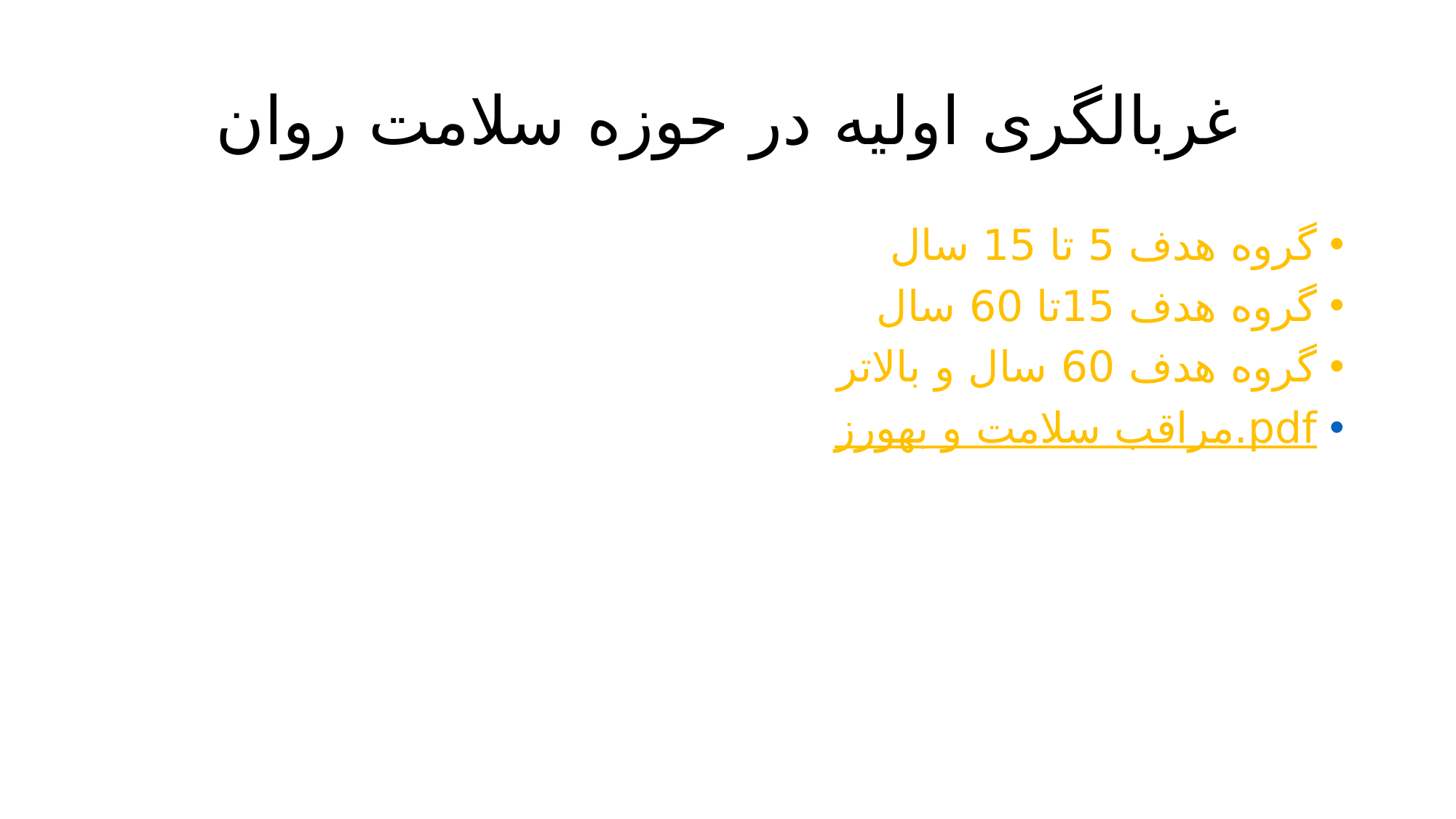

# غربالگری اولیه در حوزه سلامت روان
گروه هدف 5 تا 15 سال
گروه هدف 15تا 60 سال
گروه هدف 60 سال و بالاتر
مراقب سلامت و بهورز.pdf